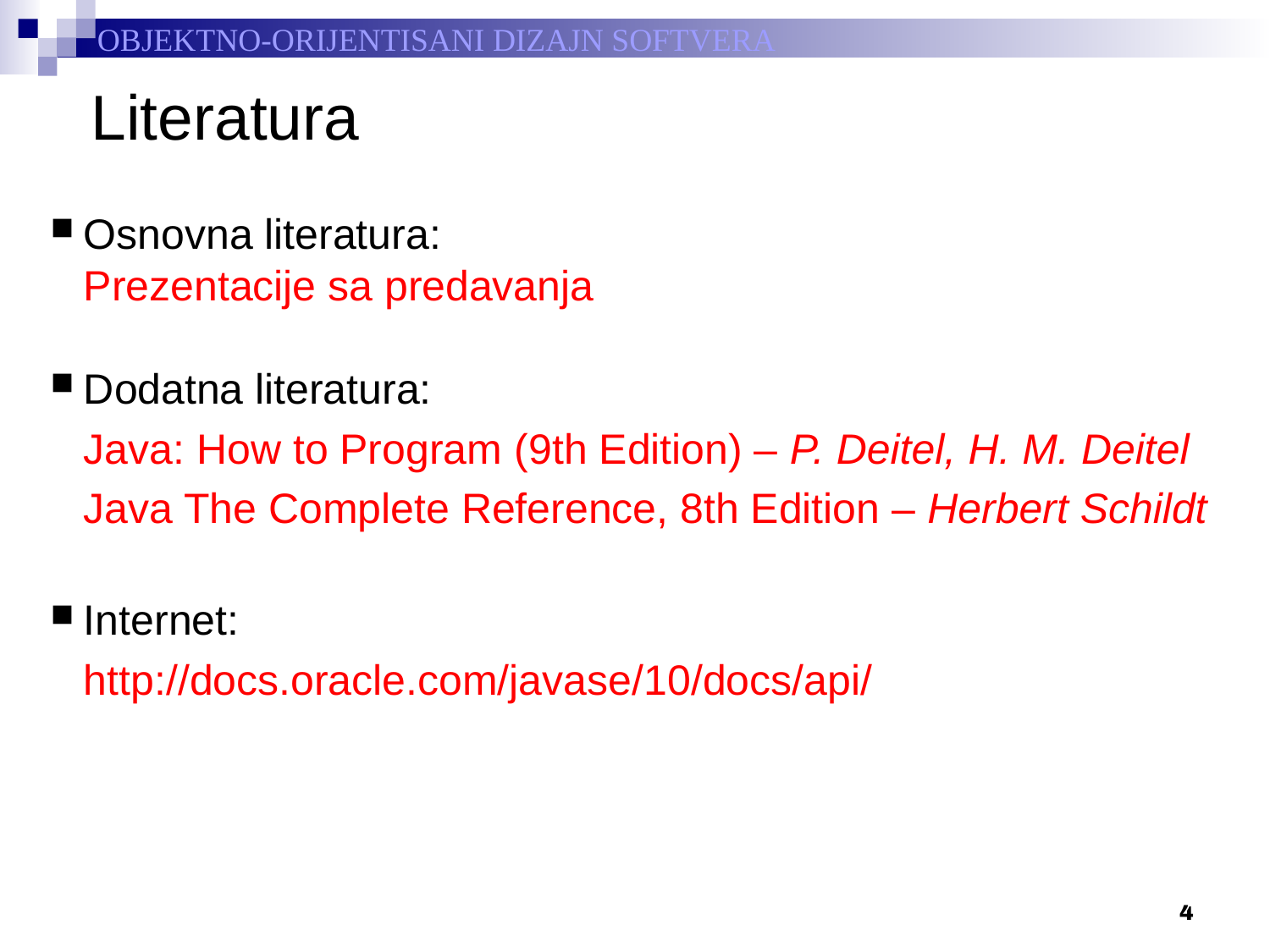

# Literatura
Osnovna literatura:
	Prezentacije sa predavanja

Dodatna literatura:
	Java: How to Program (9th Edition) – P. Deitel, H. M. Deitel
	Java The Complete Reference, 8th Edition – Herbert Schildt

Internet:
	http://docs.oracle.com/javase/10/docs/api/
4